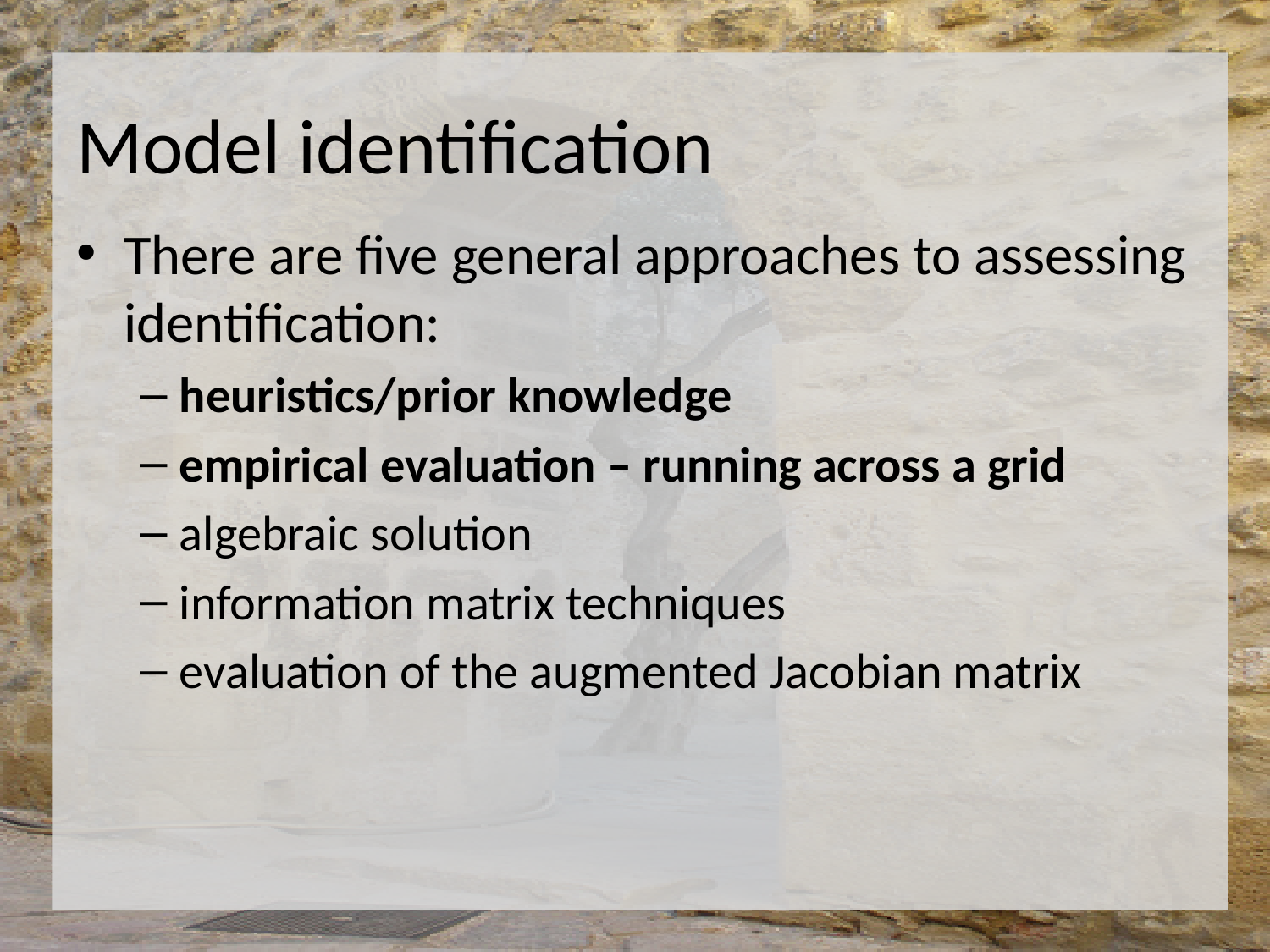

# Model identification
There are five general approaches to assessing identification:
heuristics/prior knowledge
empirical evaluation – running across a grid
algebraic solution
information matrix techniques
evaluation of the augmented Jacobian matrix